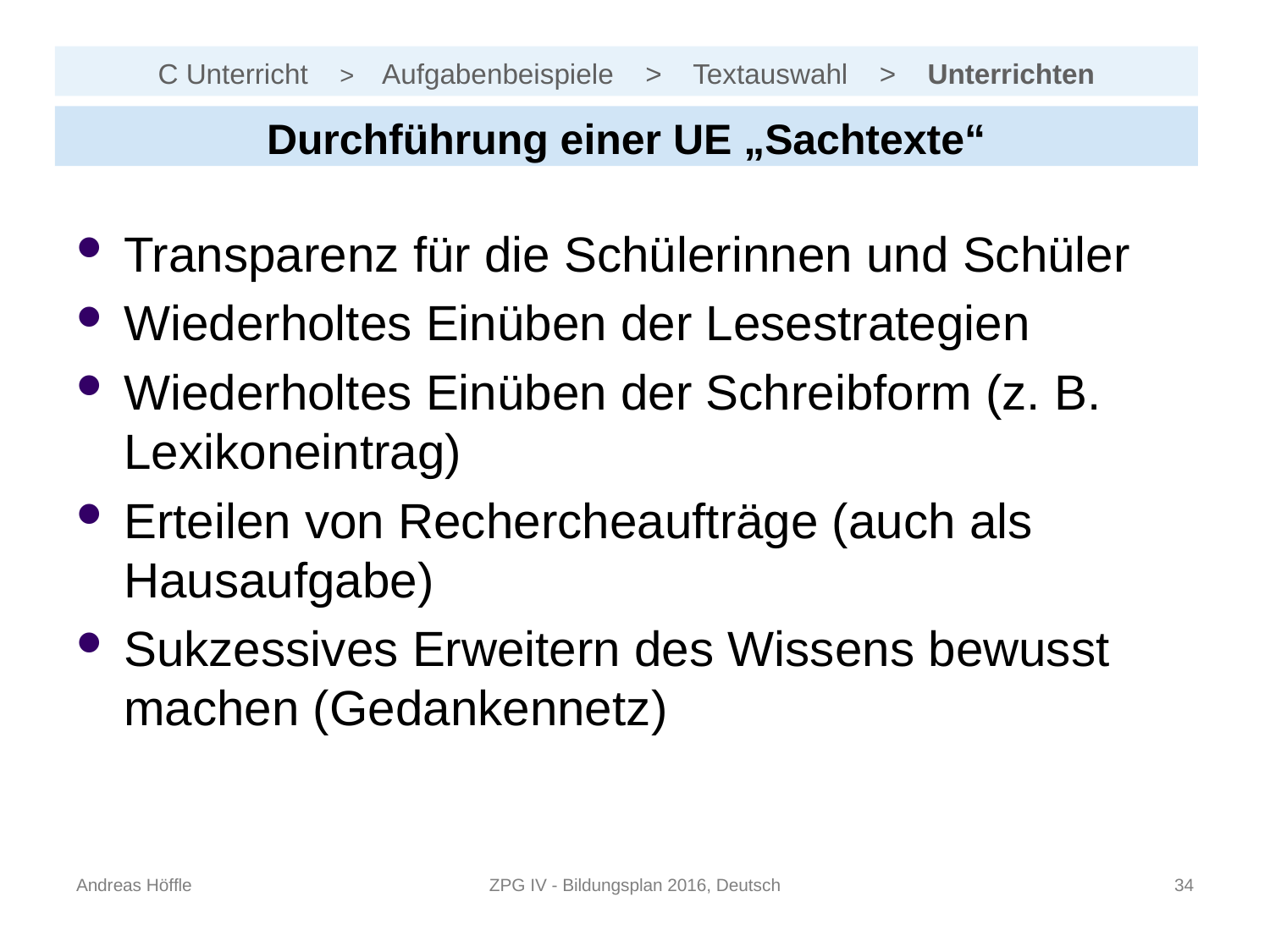

# C Unterricht    >    Aufgabenbeispiele    >    Textauswahl    >    Unterrichten
Durchführung einer UE „Sachtexte“
Transparenz für die Schülerinnen und Schüler
Wiederholtes Einüben der Lesestrategien
Wiederholtes Einüben der Schreibform (z. B. Lexikoneintrag)
Erteilen von Rechercheaufträge (auch als Hausaufgabe)
Sukzessives Erweitern des Wissens bewusst machen (Gedankennetz)

Andreas Höffle
ZPG IV - Bildungsplan 2016, Deutsch
34